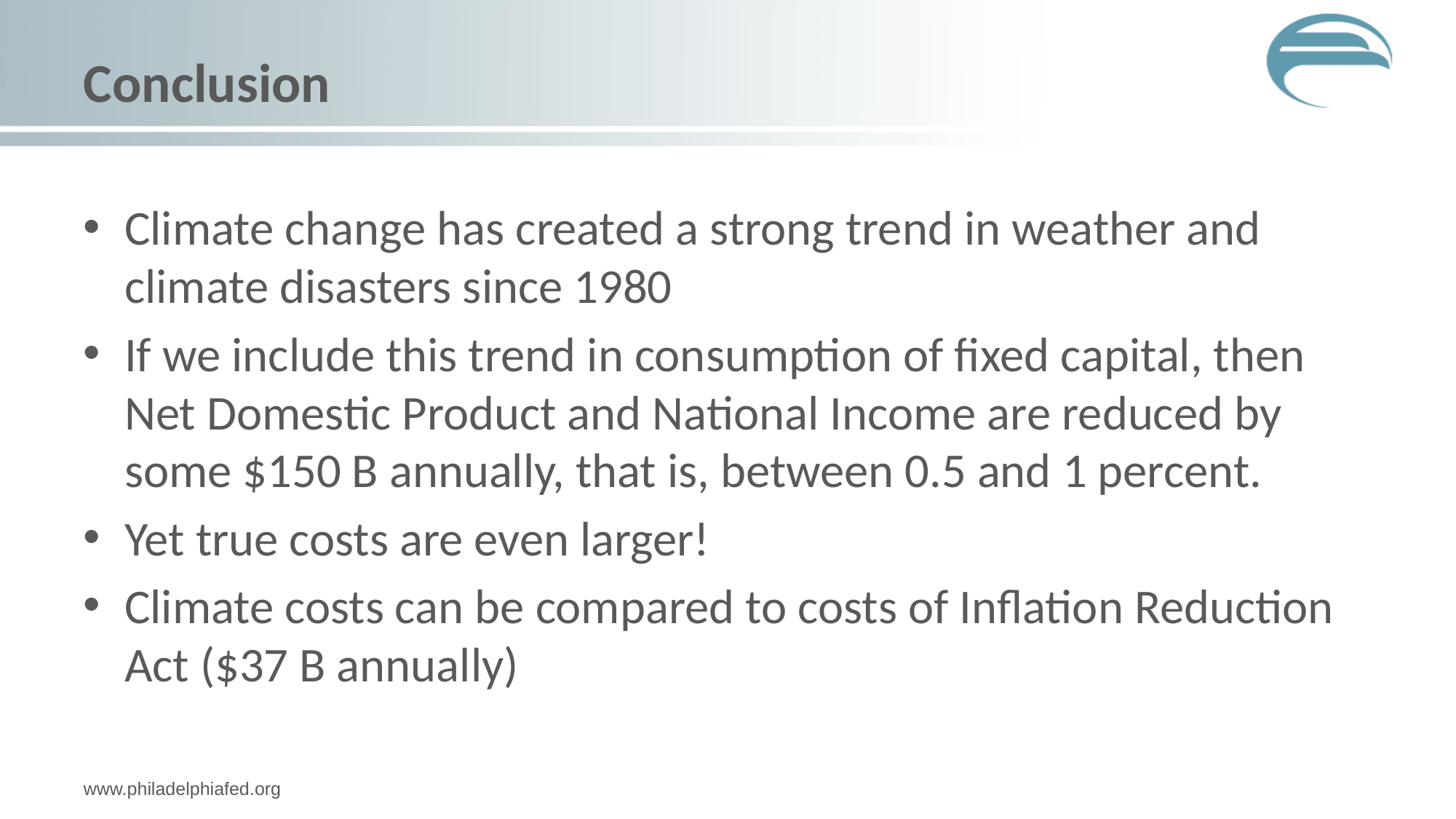

# Conclusion
Climate change has created a strong trend in weather and climate disasters since 1980
If we include this trend in consumption of fixed capital, then Net Domestic Product and National Income are reduced by some $150 B annually, that is, between 0.5 and 1 percent.
Yet true costs are even larger!
Climate costs can be compared to costs of Inflation Reduction Act ($37 B annually)
www.philadelphiafed.org